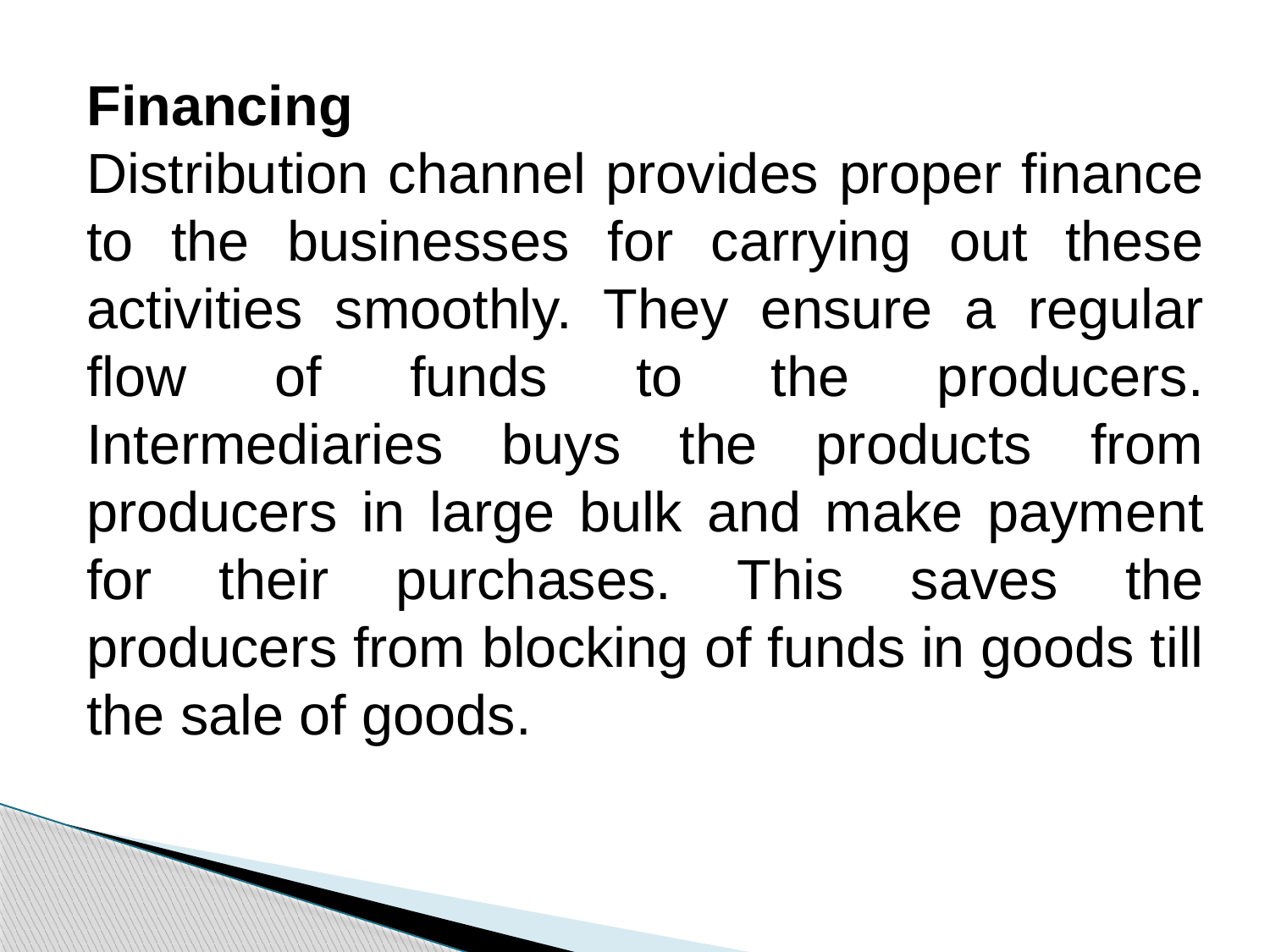

Financing
Distribution channel provides proper finance to the businesses for carrying out these activities smoothly. They ensure a regular flow of funds to the producers. Intermediaries buys the products from producers in large bulk and make payment for their purchases. This saves the producers from blocking of funds in goods till the sale of goods.